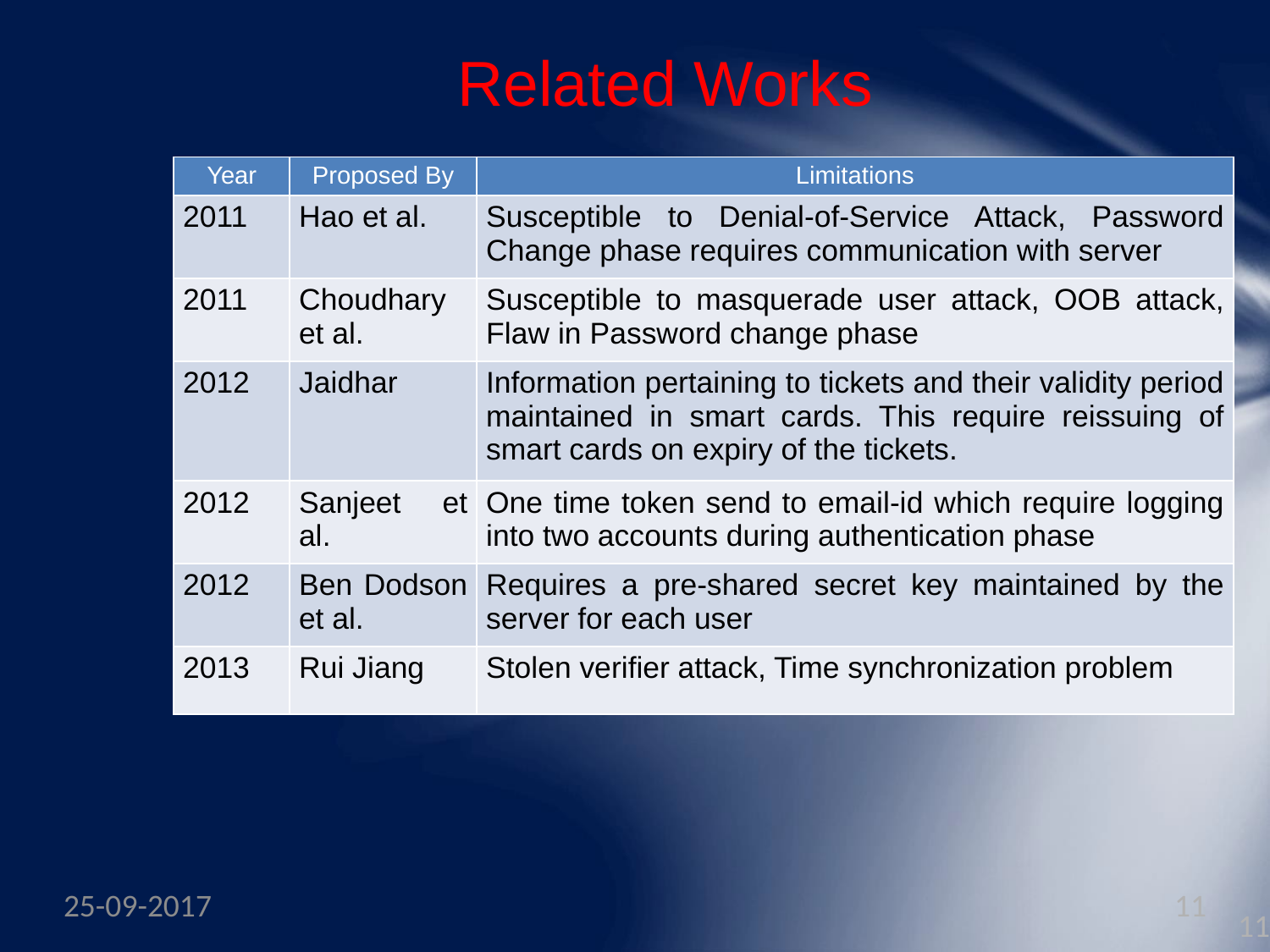

25-09-2017
11
# Related Works
| Year | Proposed By | Limitations |
| --- | --- | --- |
| 2011 | Hao et al. | Susceptible to Denial-of-Service Attack, Password Change phase requires communication with server |
| 2011 | Choudhary et al. | Susceptible to masquerade user attack, OOB attack, Flaw in Password change phase |
| 2012 | Jaidhar | Information pertaining to tickets and their validity period maintained in smart cards. This require reissuing of smart cards on expiry of the tickets. |
| 2012 | Sanjeet et al. | One time token send to email-id which require logging into two accounts during authentication phase |
| 2012 | Ben Dodson et al. | Requires a pre-shared secret key maintained by the server for each user |
| 2013 | Rui Jiang | Stolen verifier attack, Time synchronization problem |
11